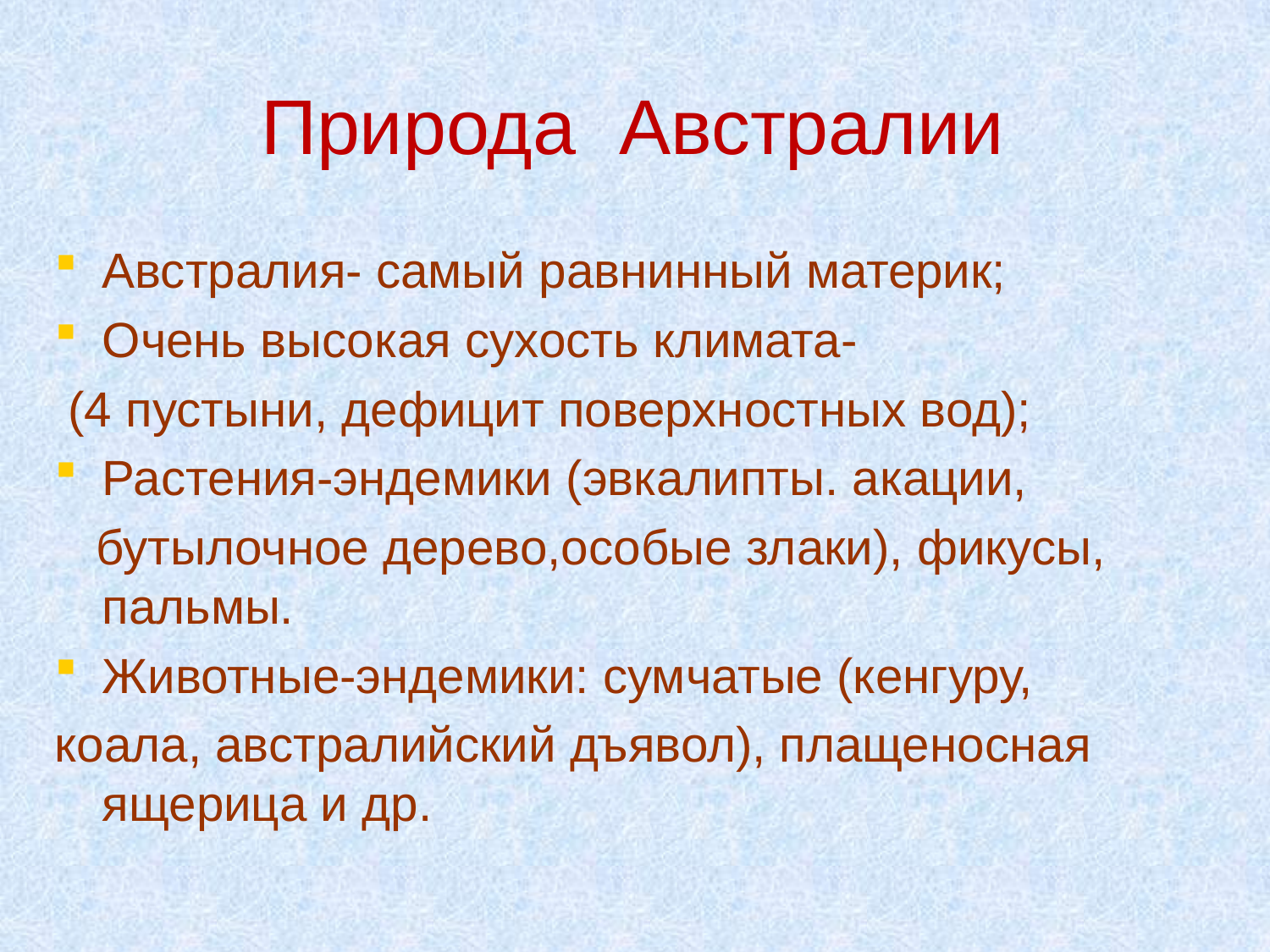

# Природа  Австралии
Австралия- самый равнинный материк;
Очень высокая сухость климата-
 (4 пустыни, дефицит поверхностных вод);
Растения-эндемики (эвкалипты. акации,
   бутылочное дерево,особые злаки), фикусы, пальмы.
Животные-эндемики: сумчатые (кенгуру,
коала, австралийский дъявол), плащеносная ящерица и др.